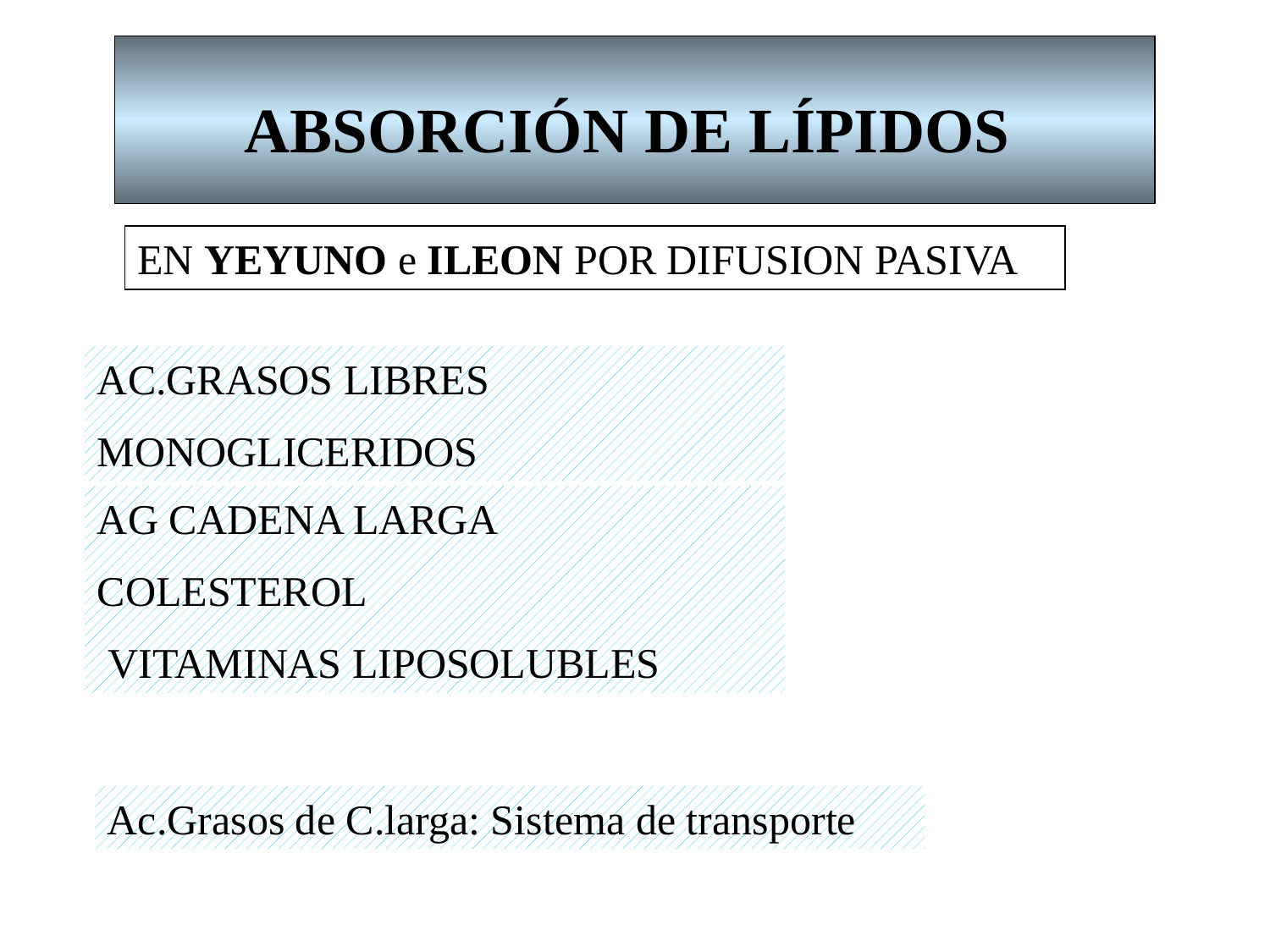

ABSORCIÓN DE LÍPIDOS

EN YEYUNO e ILEON POR DIFUSION PASIVA
AC.GRASOS LIBRES
MONOGLICERIDOS
AG CADENA LARGA
COLESTEROL
 VITAMINAS LIPOSOLUBLES
Ac.Grasos de C.larga: Sistema de transporte